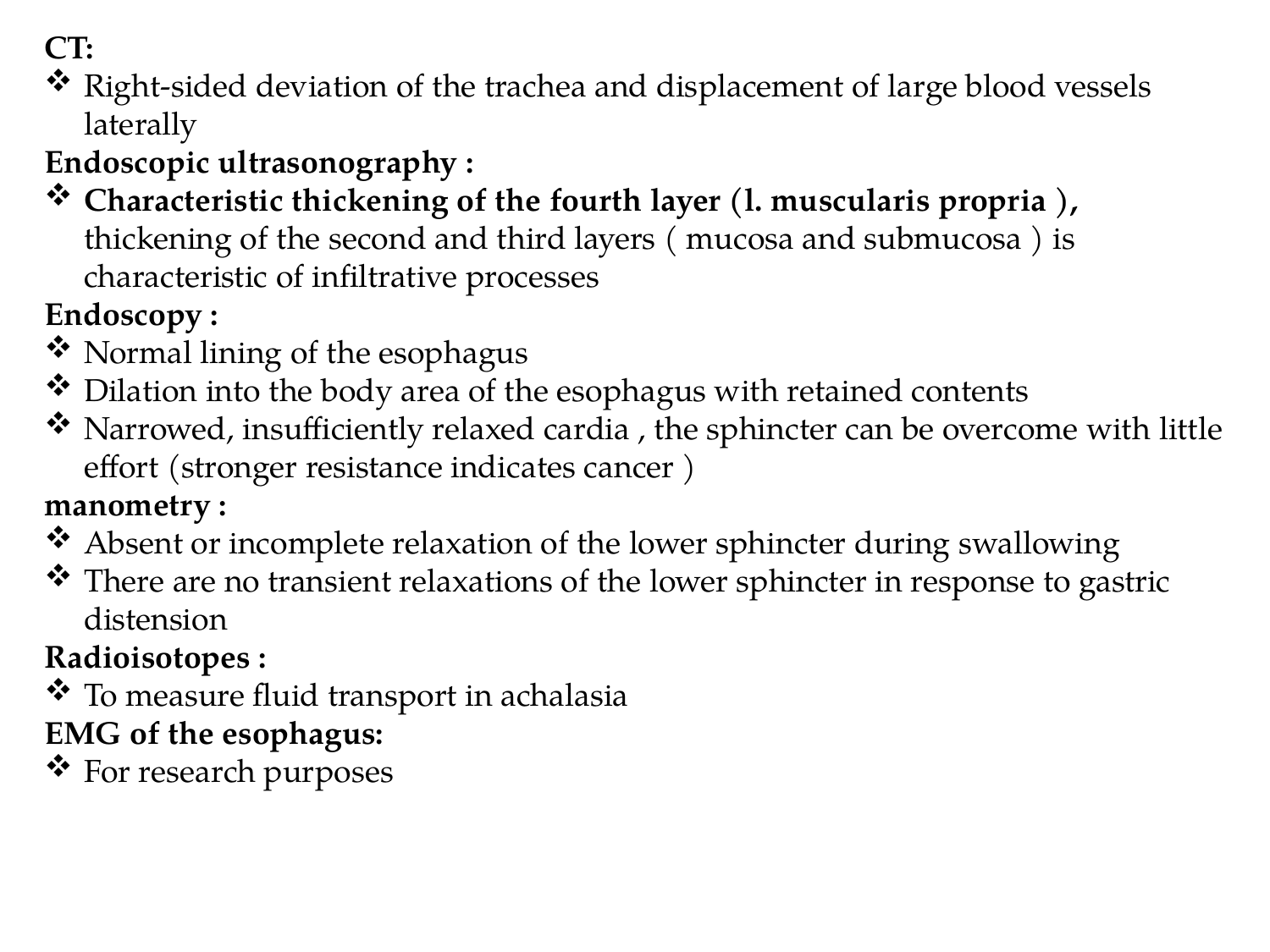

CT:
Right-sided deviation of the trachea and displacement of large blood vessels laterally
Endoscopic ultrasonography :
Characteristic thickening of the fourth layer (l. muscularis propria ), thickening of the second and third layers ( mucosa and submucosa ) is characteristic of infiltrative processes
Endoscopy :
Normal lining of the esophagus
Dilation into the body area of the esophagus with retained contents
Narrowed, insufficiently relaxed cardia , the sphincter can be overcome with little effort (stronger resistance indicates cancer )
manometry :
Absent or incomplete relaxation of the lower sphincter during swallowing
There are no transient relaxations of the lower sphincter in response to gastric distension
Radioisotopes :
To measure fluid transport in achalasia
EMG of the esophagus:
For research purposes